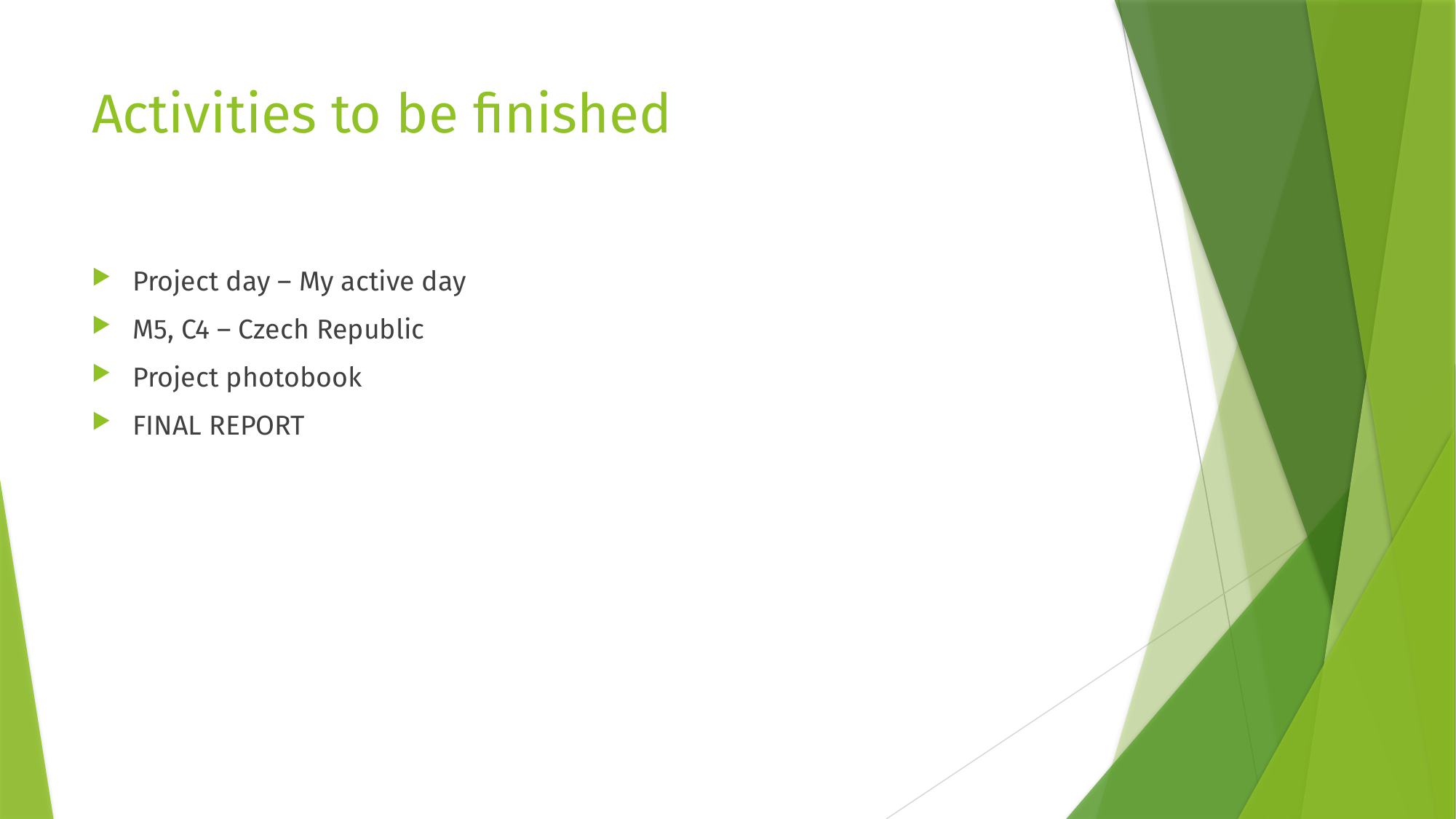

# Activities to be finished
Project day – My active day
M5, C4 – Czech Republic
Project photobook
FINAL REPORT